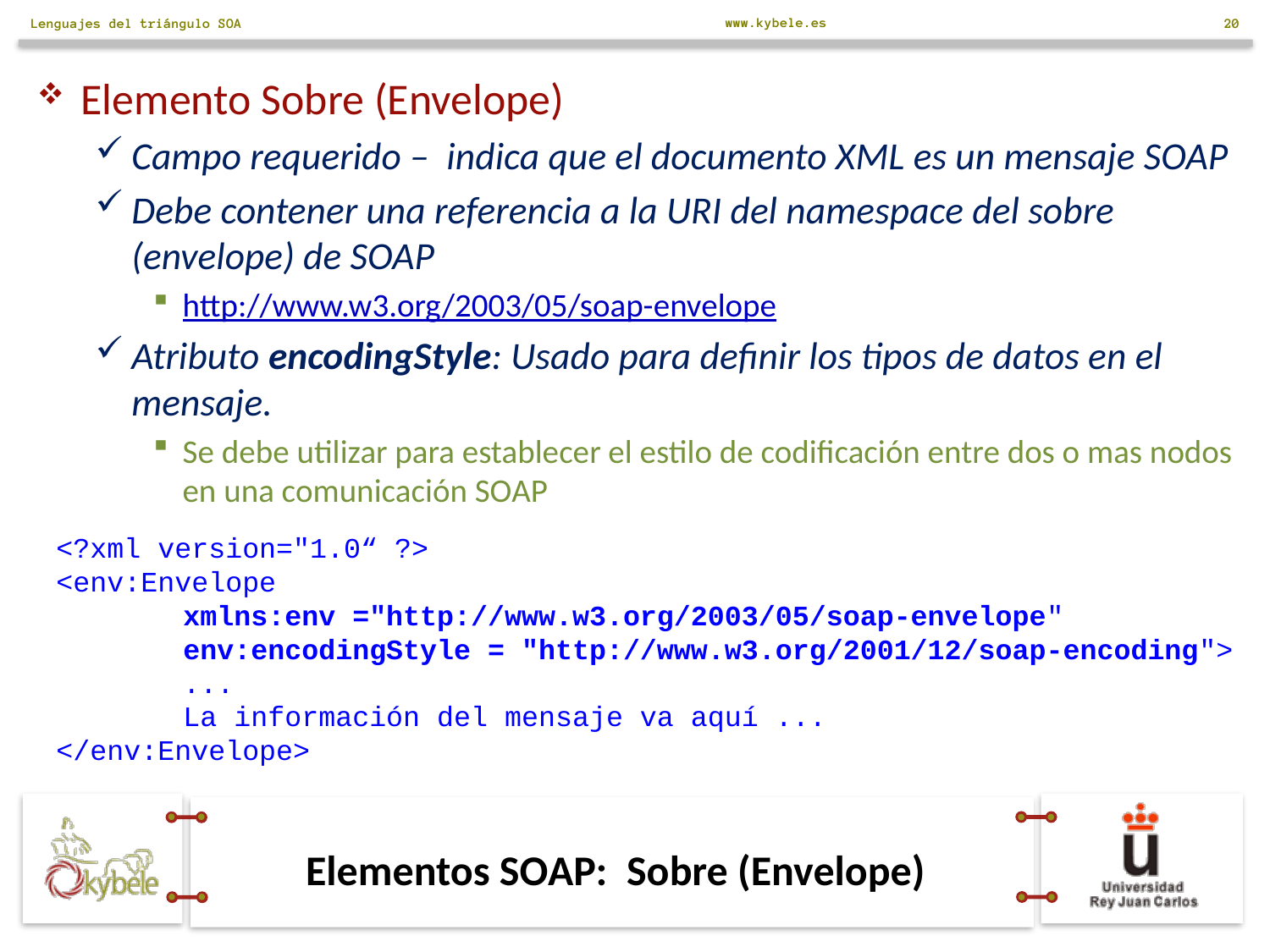

Lenguajes del triángulo SOA
20
Elemento Sobre (Envelope)
Campo requerido –  indica que el documento XML es un mensaje SOAP
Debe contener una referencia a la URI del namespace del sobre (envelope) de SOAP
http://www.w3.org/2003/05/soap-envelope
Atributo encodingStyle: Usado para definir los tipos de datos en el mensaje.
Se debe utilizar para establecer el estilo de codificación entre dos o mas nodos en una comunicación SOAP
<?xml version="1.0“ ?>
<env:Envelope
	xmlns:env ="http://www.w3.org/2003/05/soap-envelope"
	env:encodingStyle = "http://www.w3.org/2001/12/soap-encoding">
	...
 	La información del mensaje va aquí ...
</env:Envelope>
# Elementos SOAP:  Sobre (Envelope)